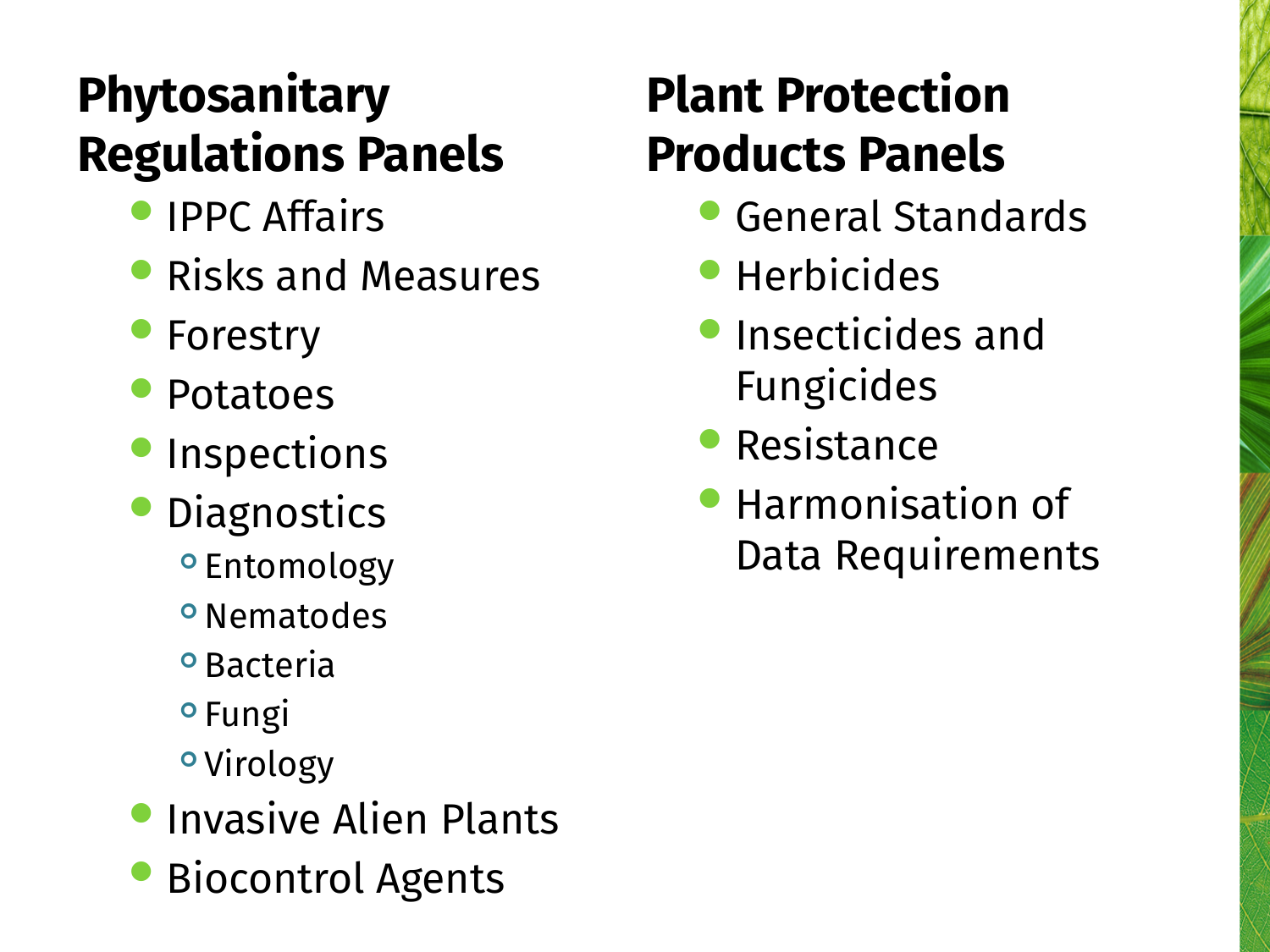

Phytosanitary Regulations Panels
IPPC Affairs
Risks and Measures
Forestry
Potatoes
Inspections
Diagnostics
Entomology
Nematodes
Bacteria
Fungi
Virology
Invasive Alien Plants
Biocontrol Agents
Plant Protection Products Panels
General Standards
Herbicides
Insecticides and Fungicides
Resistance
Harmonisation of Data Requirements